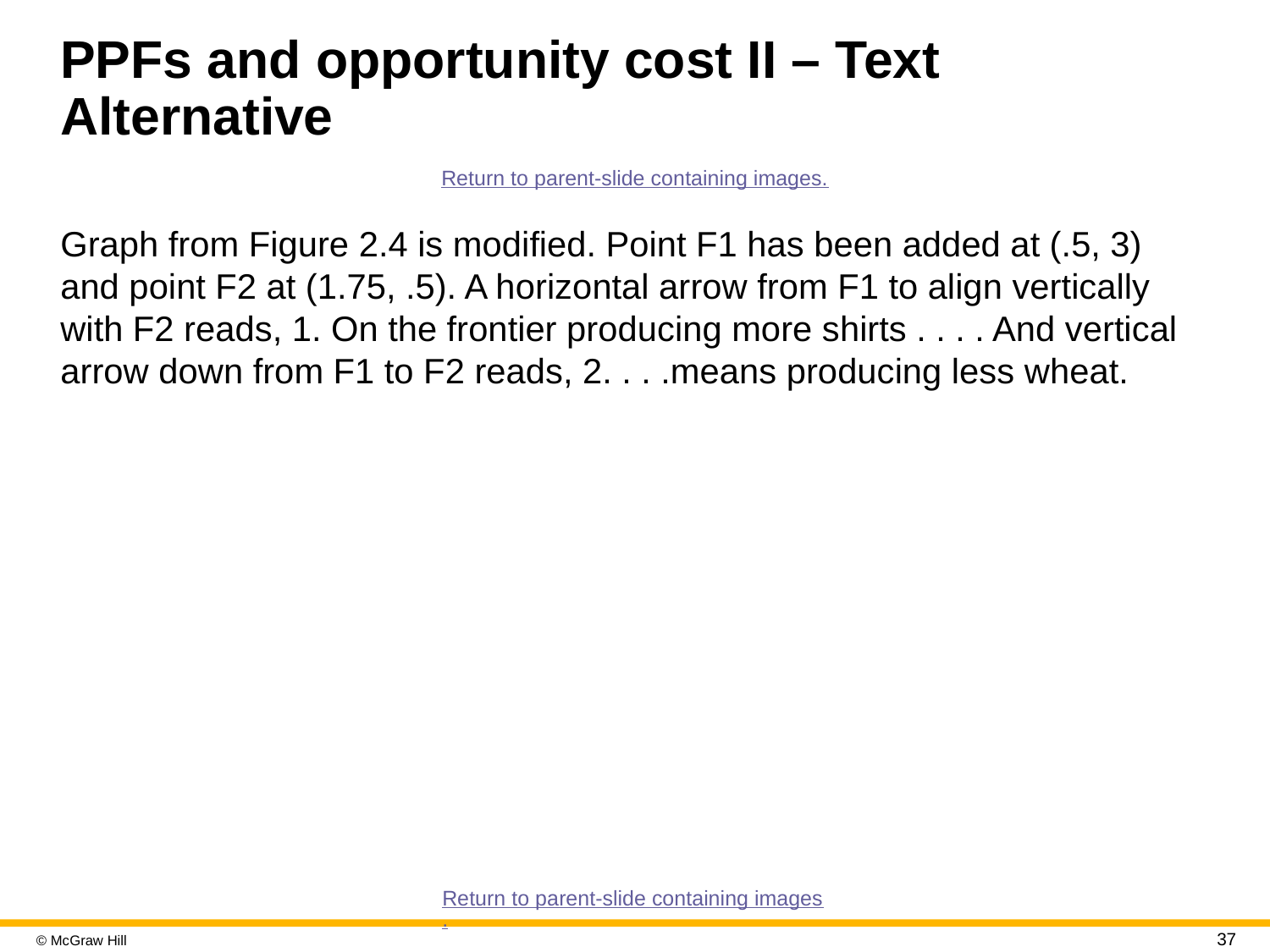

# PPFs and opportunity cost II – Text Alternative
Return to parent-slide containing images.
Graph from Figure 2.4 is modified. Point F1 has been added at (.5, 3) and point F2 at (1.75, .5). A horizontal arrow from F1 to align vertically with F2 reads, 1. On the frontier producing more shirts . . . . And vertical arrow down from F1 to F2 reads, 2. . . .means producing less wheat.
Return to parent-slide containing images.